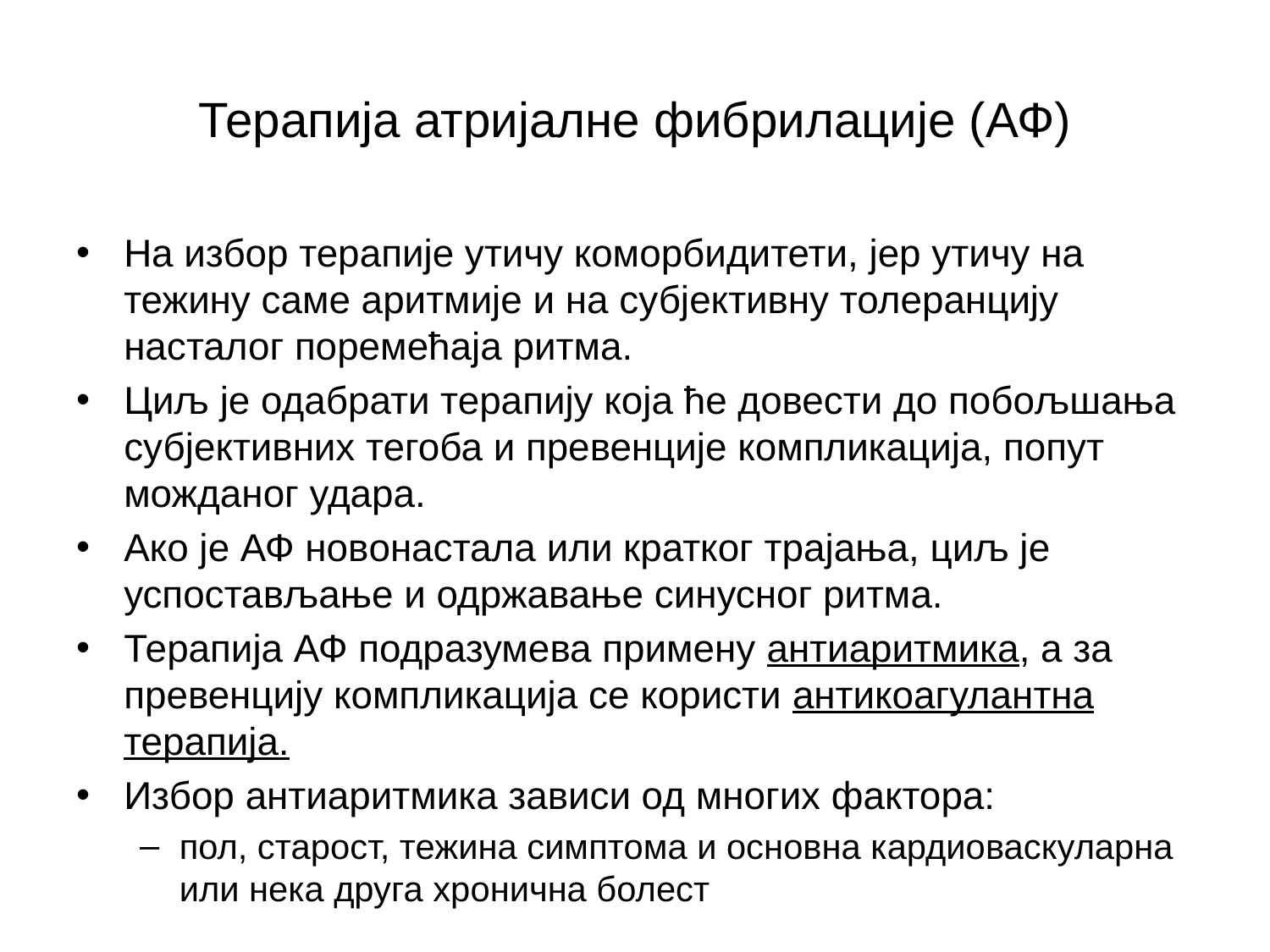

# Терапија атријалне фибрилације (АФ)
На избор терапије утичу коморбидитети, јер утичу на тежину саме аритмије и на субјективну толеранцију насталог поремећаја ритма.
Циљ је одабрати терапију која ће довести до побољшања субјективних тегоба и превенције компликација, попут можданог удара.
Ако је АФ новoнастала или кратког трајања, циљ је успостављање и одржавање синусног ритма.
Терапија АФ подразумева примену антиаритмика, а за превенцију компликација се користи антикоагулантна терапија.
Избор антиаритмика зависи од многих фактора:
пол, старост, тежина симптома и основна кардиоваскуларна или нека друга хронична болест